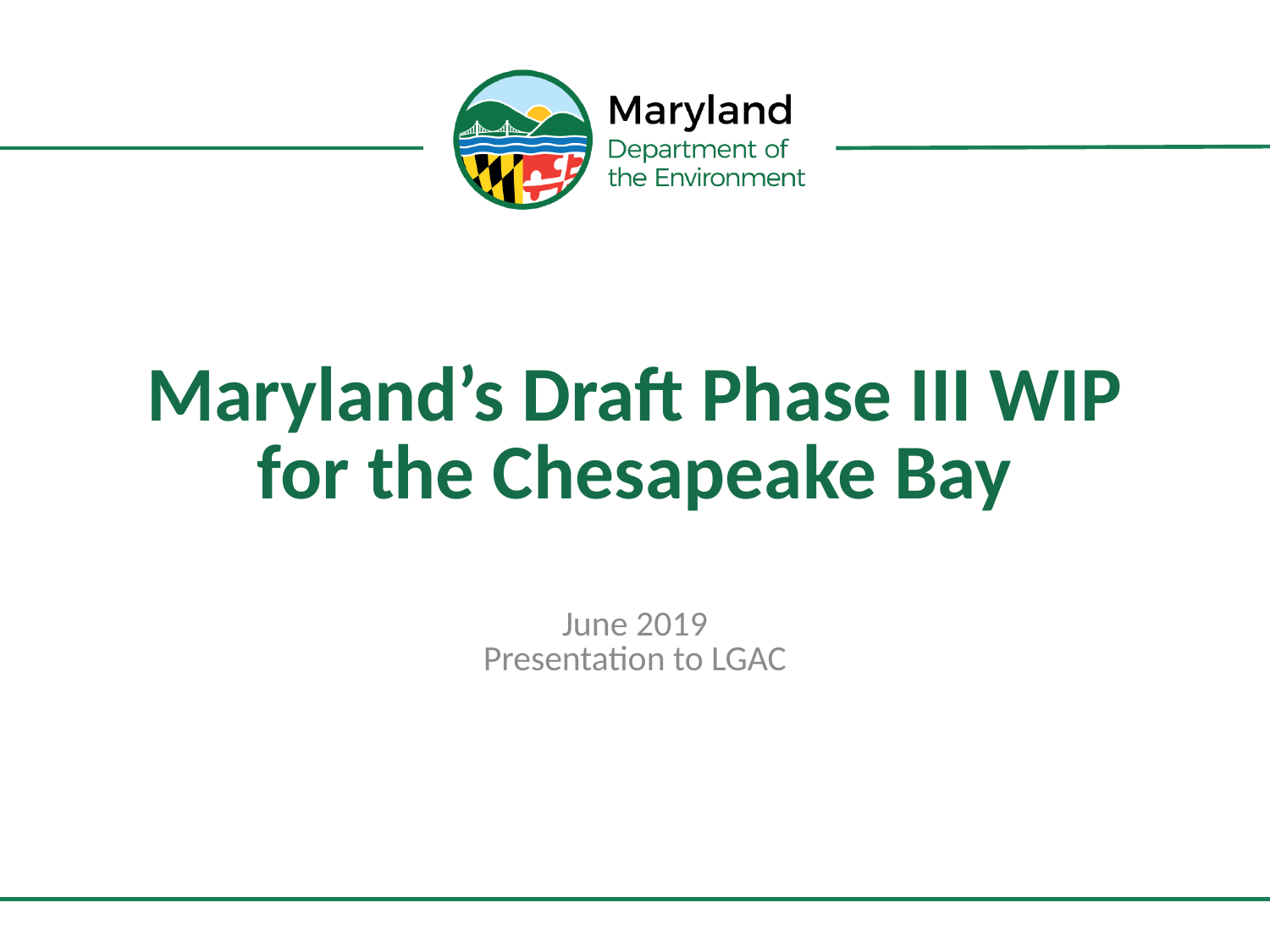

# Maryland’s Draft Phase III WIP for the Chesapeake Bay
June 2019
Presentation to LGAC